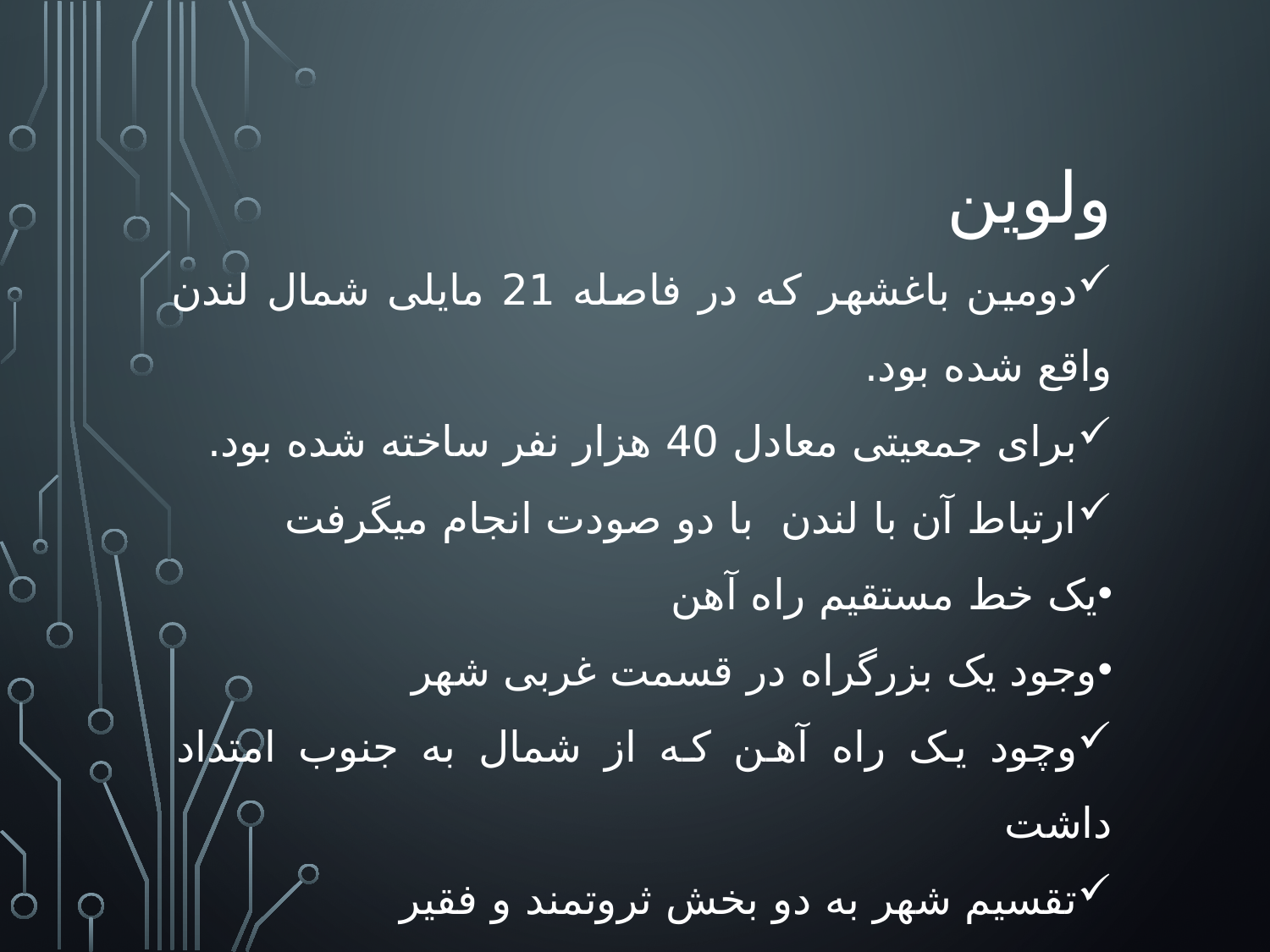

ولوین
دومین باغشهر که در فاصله 21 مایلی شمال لندن واقع شده بود.
برای جمعیتی معادل 40 هزار نفر ساخته شده بود.
ارتباط آن با لندن  با دو صودت انجام میگرفت
یک خط مستقیم راه آهن
وجود یک بزرگراه در قسمت غربی شهر
وچود یک راه آهن که از شمال به جنوب امتداد داشت
تقسیم شهر به دو بخش ثروتمند و فقیر